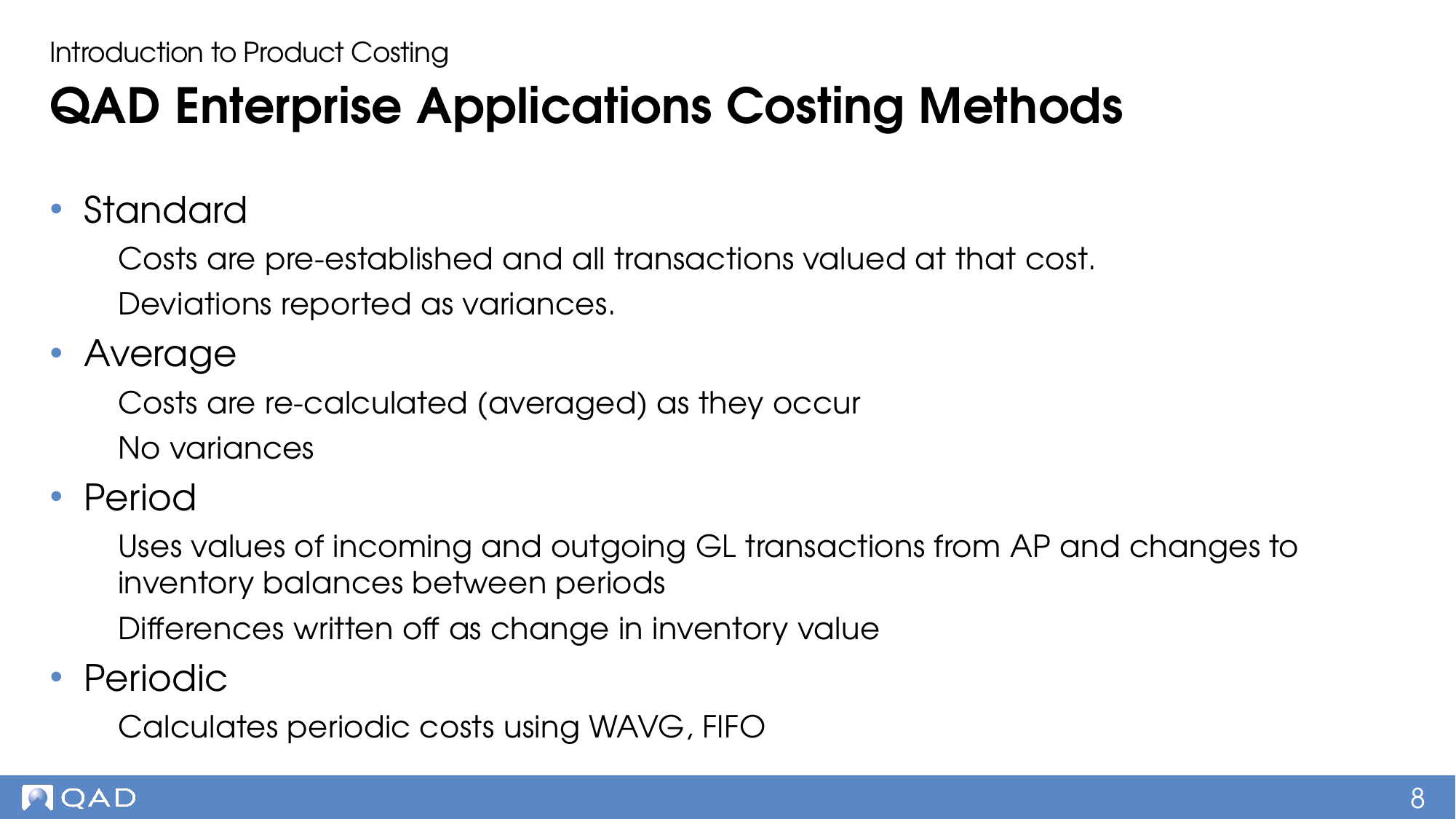

Introduction to Product Costing
# QAD Enterprise Applications Costing Methods
Standard
Costs are pre-established and all transactions valued at that cost.
Deviations reported as variances.
Average
Costs are re-calculated (averaged) as they occur
No variances
Period
Uses values of incoming and outgoing GL transactions from AP and changes to inventory balances between periods
Differences written off as change in inventory value
Periodic
Calculates periodic costs using WAVG, FIFO
8